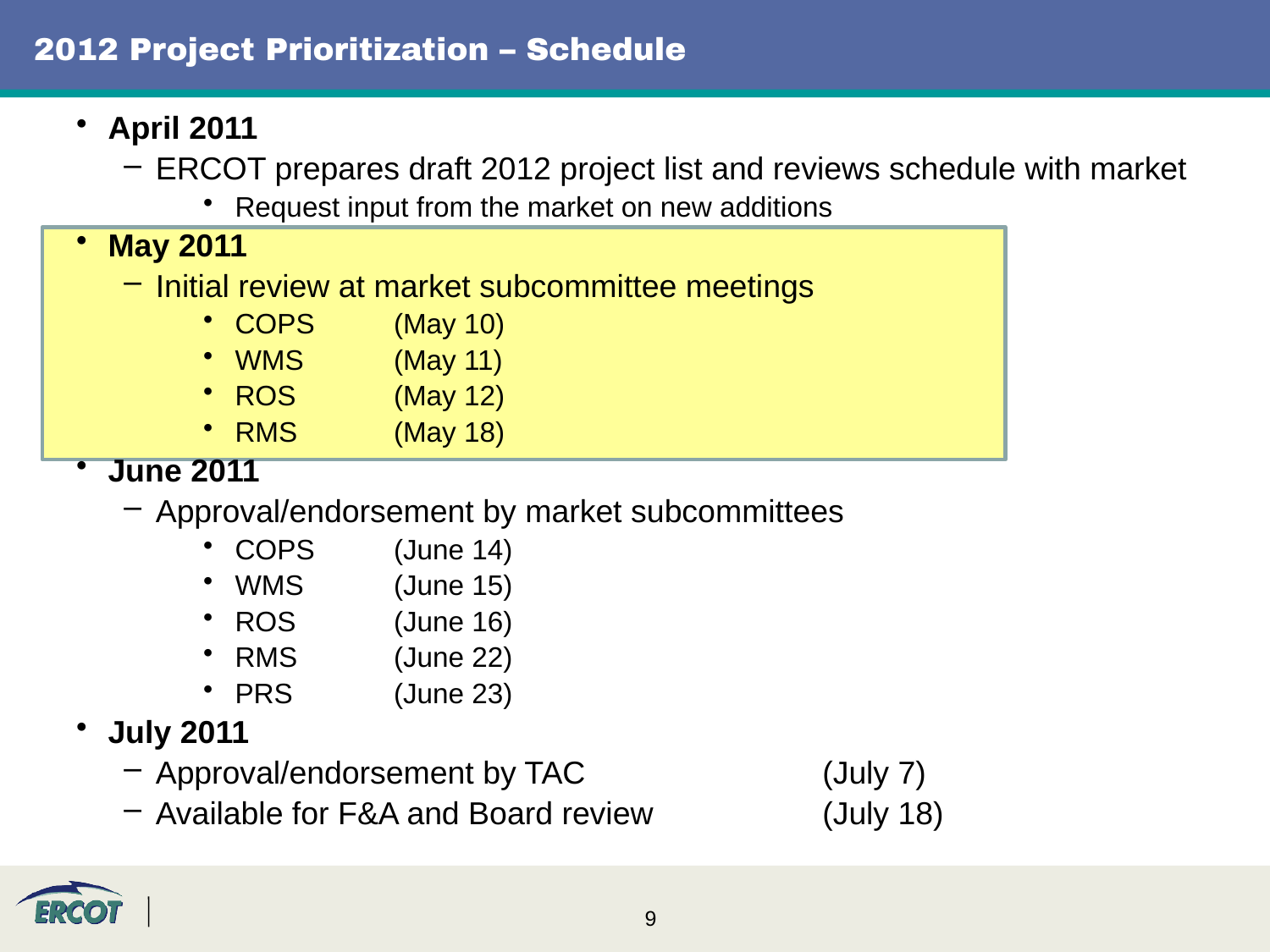

# 2012 Project Prioritization – Schedule
April 2011
ERCOT prepares draft 2012 project list and reviews schedule with market
Request input from the market on new additions
May 2011
Initial review at market subcommittee meetings
COPS	(May 10)
WMS	(May 11)
ROS	(May 12)
RMS	(May 18)
June 2011
Approval/endorsement by market subcommittees
COPS	(June 14)
WMS	(June 15)
ROS	(June 16)
RMS	(June 22)
PRS	(June 23)
July 2011
Approval/endorsement by TAC	(July 7)
Available for F&A and Board review	(July 18)